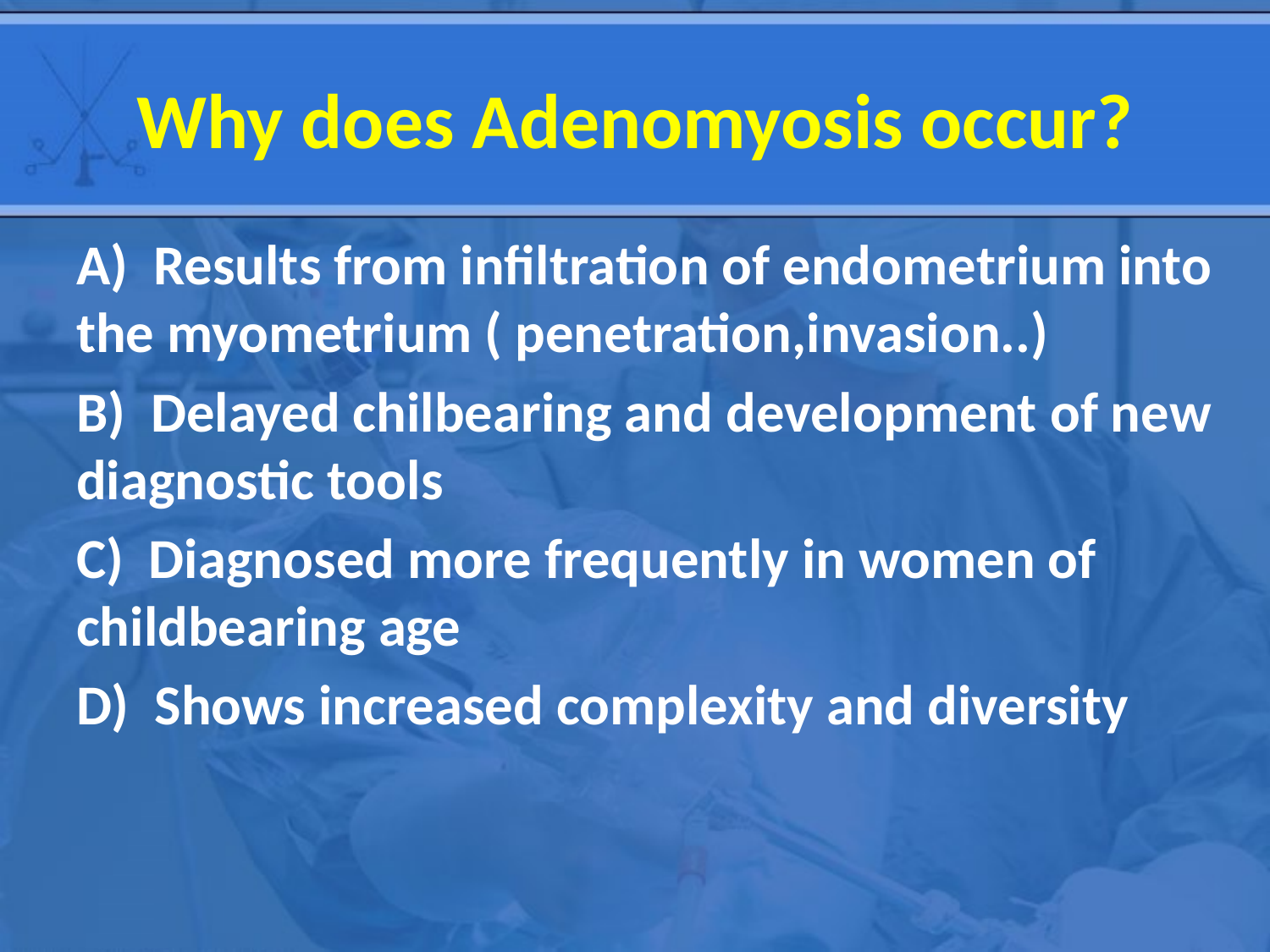

# Why does Adenomyosis occur?
A)  Results from infiltration of endometrium into the myometrium ( penetration,invasion..)
B)  Delayed chilbearing and development of new diagnostic tools
C)  Diagnosed more frequently in women of childbearing age
D)  Shows increased complexity and diversity